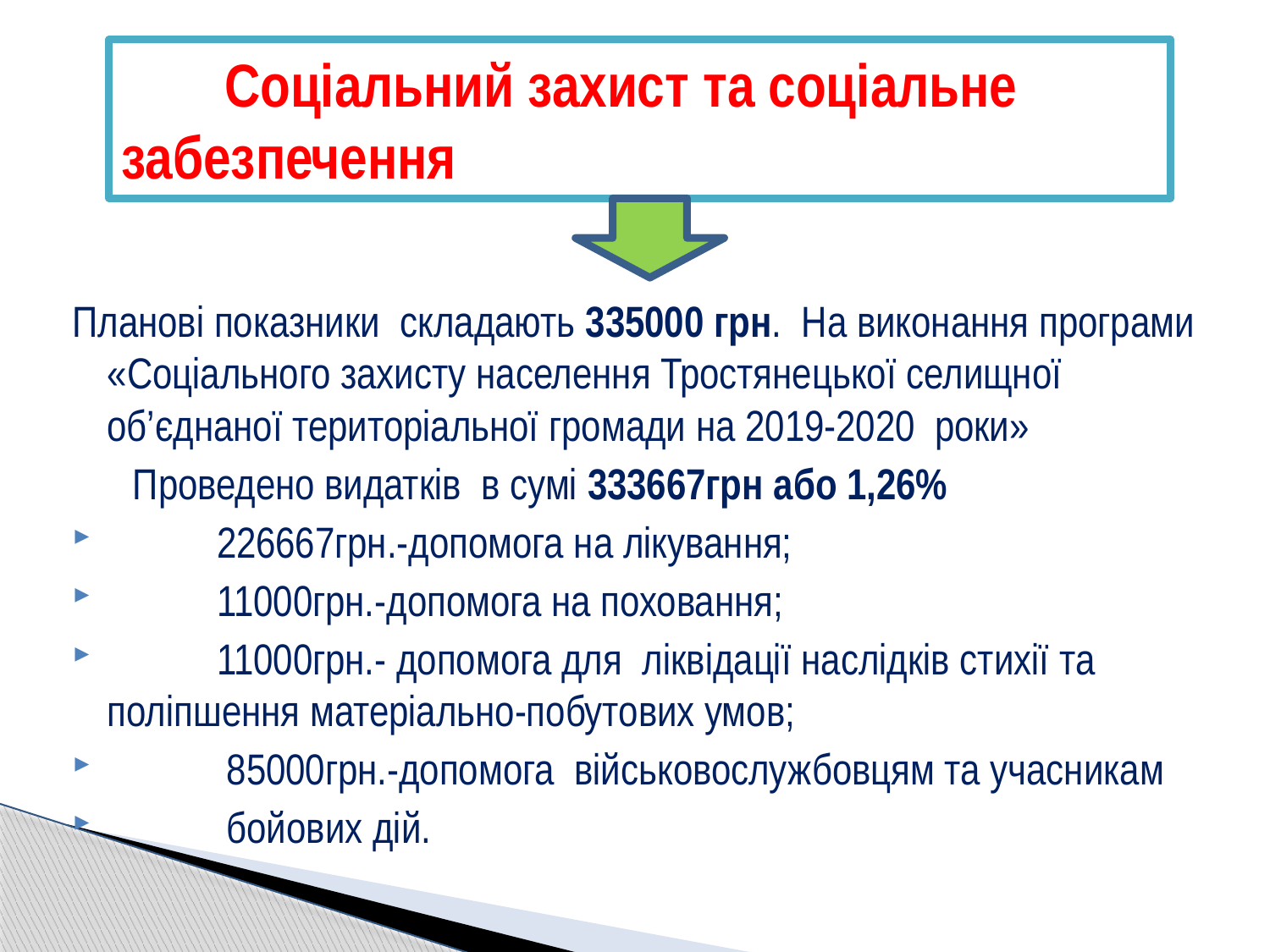

# Соціальний захист та соціальне   забезпечення

Планові показники  складають 335000 грн.  На виконання програми «Соціального захисту населення Тростянецької селищної об’єднаної територіальної громади на 2019-2020  роки»
     Проведено видатків  в сумі 333667грн або 1,26%
           226667грн.-допомога на лікування;
           11000грн.-допомога на поховання;
           11000грн.- допомога для  ліквідації наслідків стихії та   поліпшення матеріально-побутових умов;
            85000грн.-допомога  військовослужбовцям та учасникам
            бойових дій.